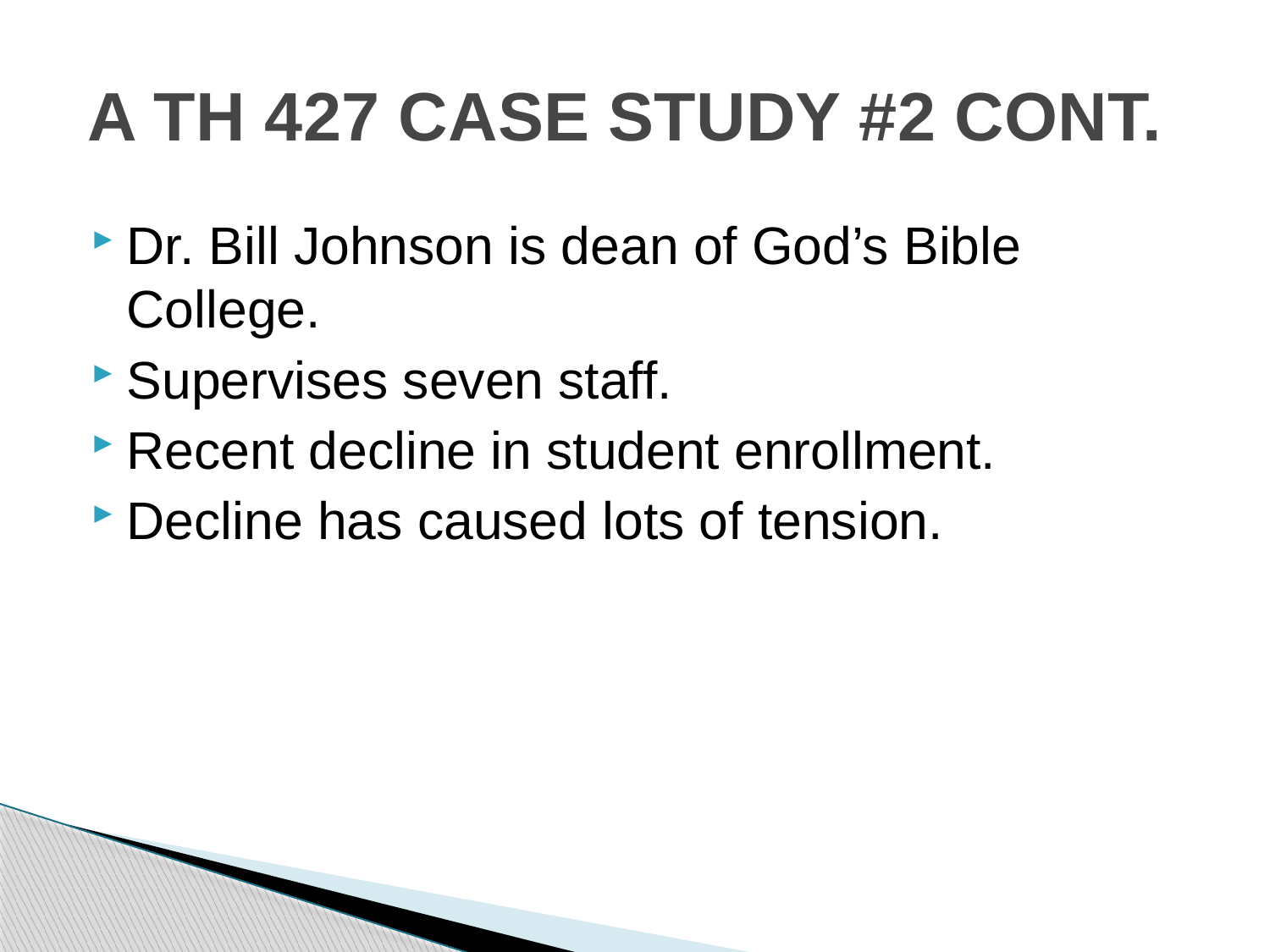

# A TH 427 CASE STUDY #2 CONT.
Dr. Bill Johnson is dean of God’s Bible College.
Supervises seven staff.
Recent decline in student enrollment.
Decline has caused lots of tension.